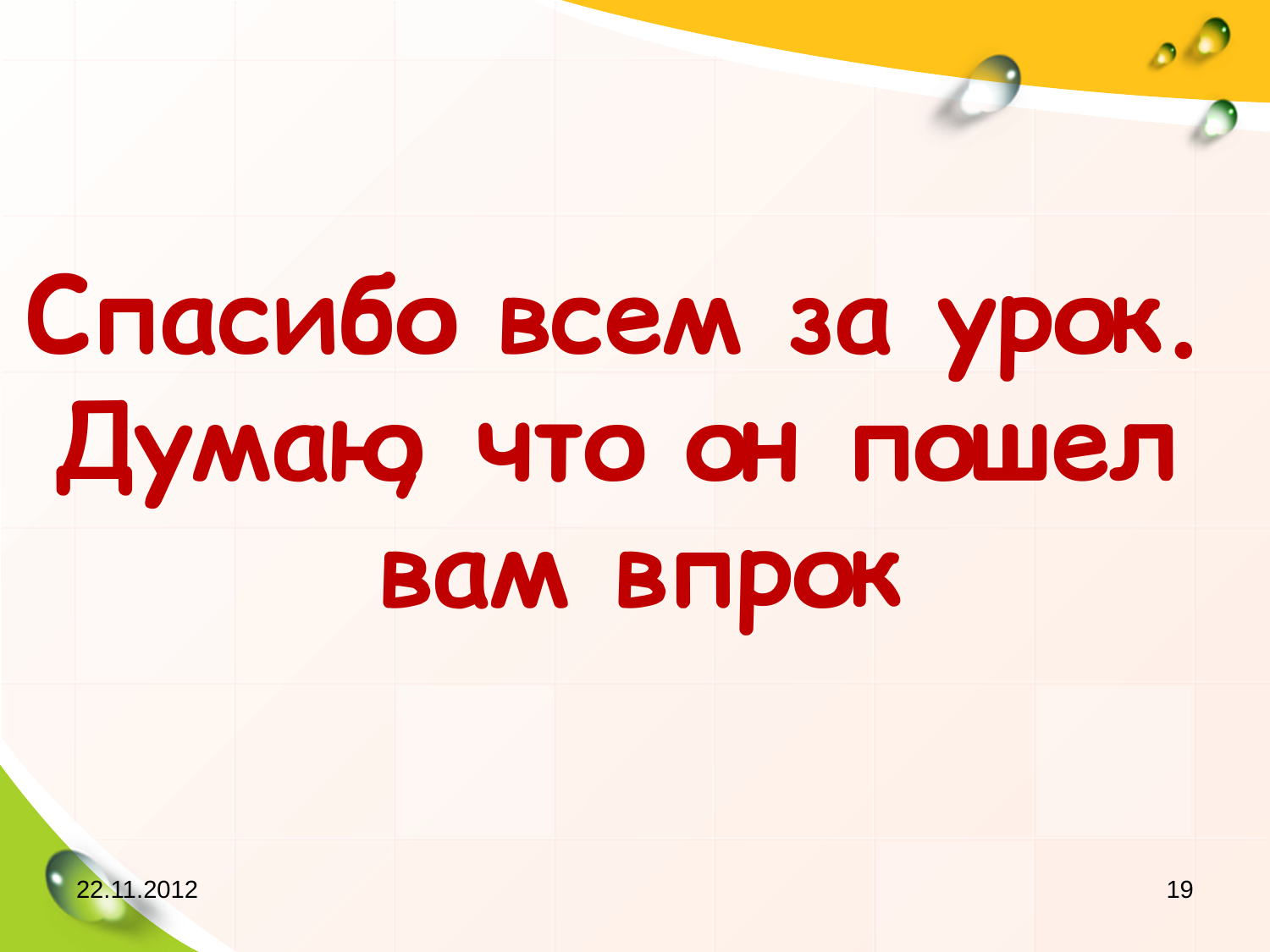

Спасибо всем за урок.
Думаю, что он пошел
вам впрок
22.11.2012
19